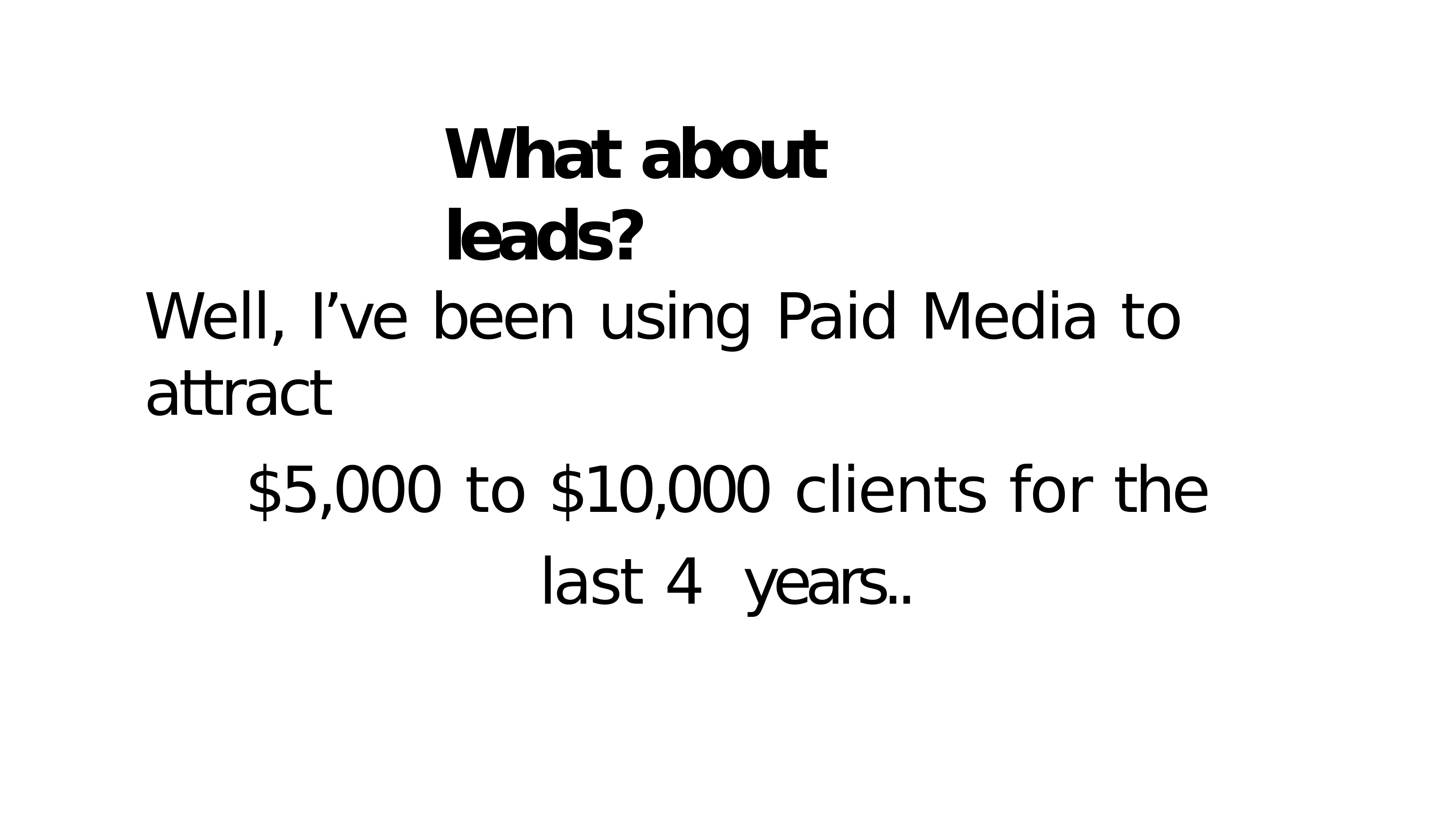

# What about leads?
Well, I’ve been using Paid Media to attract
$5,000 to $10,000 clients for the last 4  years..